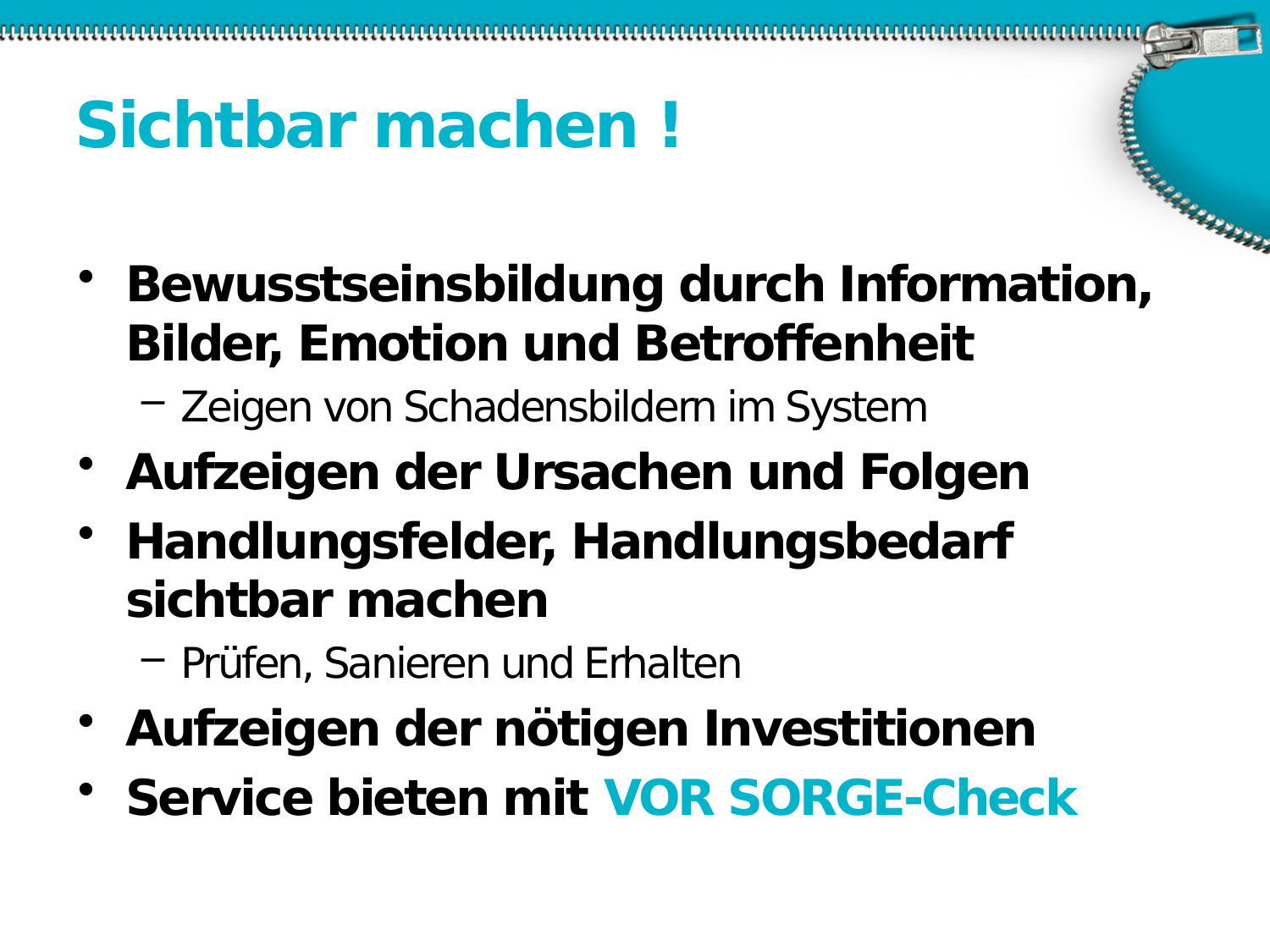

# Sichtbar machen !
Bewusstseinsbildung durch Information, Bilder, Emotion und Betroffenheit
Zeigen von Schadensbildern im System
Aufzeigen der Ursachen und Folgen
Handlungsfelder, Handlungsbedarf sichtbar machen
Prüfen, Sanieren und Erhalten
Aufzeigen der nötigen Investitionen
Service bieten mit VOR SORGE-Check